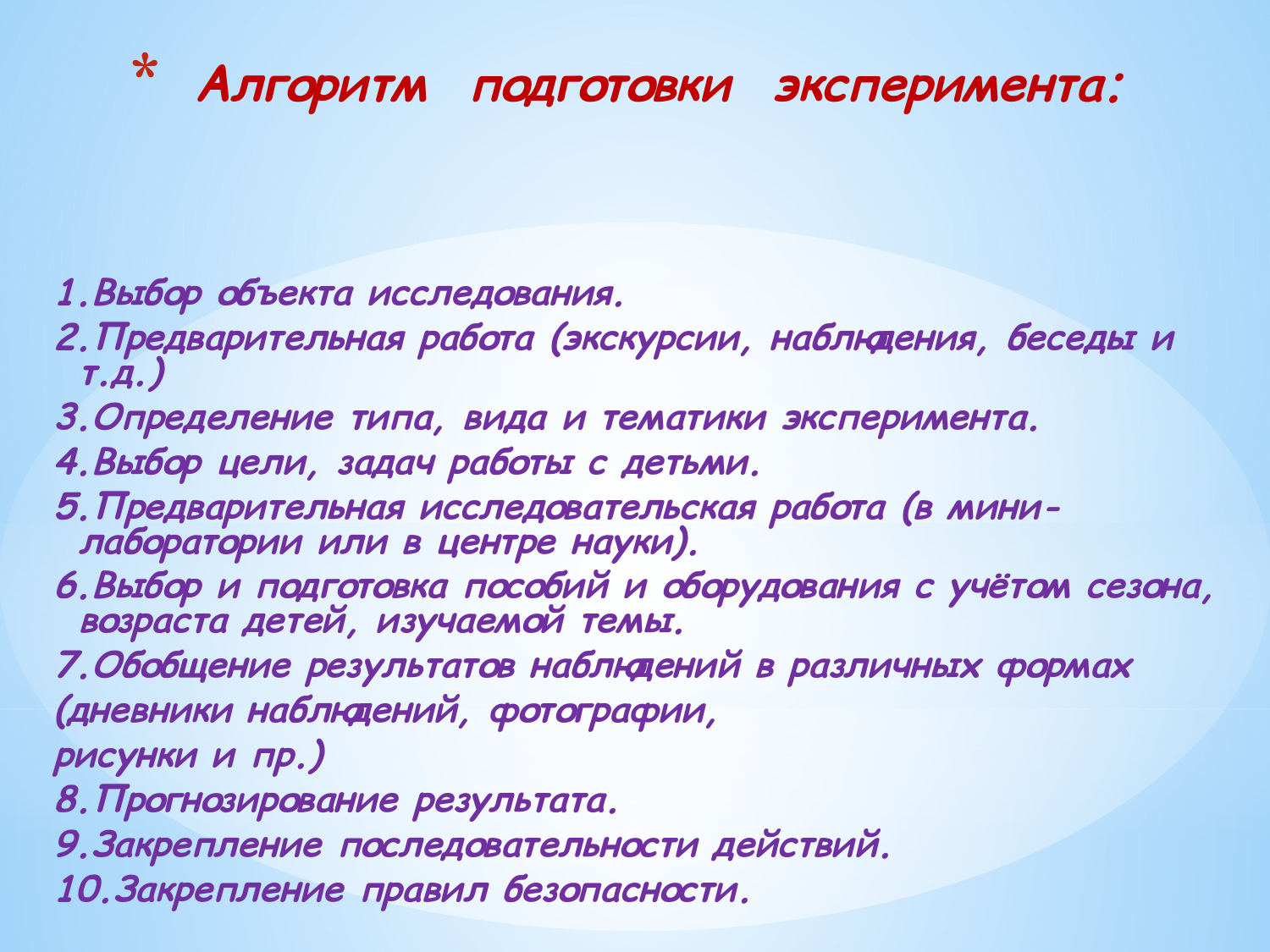

# Алгоритм  подготовки  эксперимента:

1.Выбор объекта исследования.
2.Предварительная работа (экскурсии, наблюдения, беседы и т.д.)
3.Определение типа, вида и тематики эксперимента.
4.Выбор цели, задач работы с детьми.
5.Предварительная исследовательская работа (в мини-лаборатории или в центре науки).
6.Выбор и подготовка пособий и оборудования с учётом сезона, возраста детей, изучаемой темы.
7.Обобщение результатов наблюдений в различных формах
(дневники наблюдений, фотографии,
рисунки и пр.)
8.Прогнозирование результата.
9.Закрепление последовательности действий.
10.Закрепление правил безопасности.